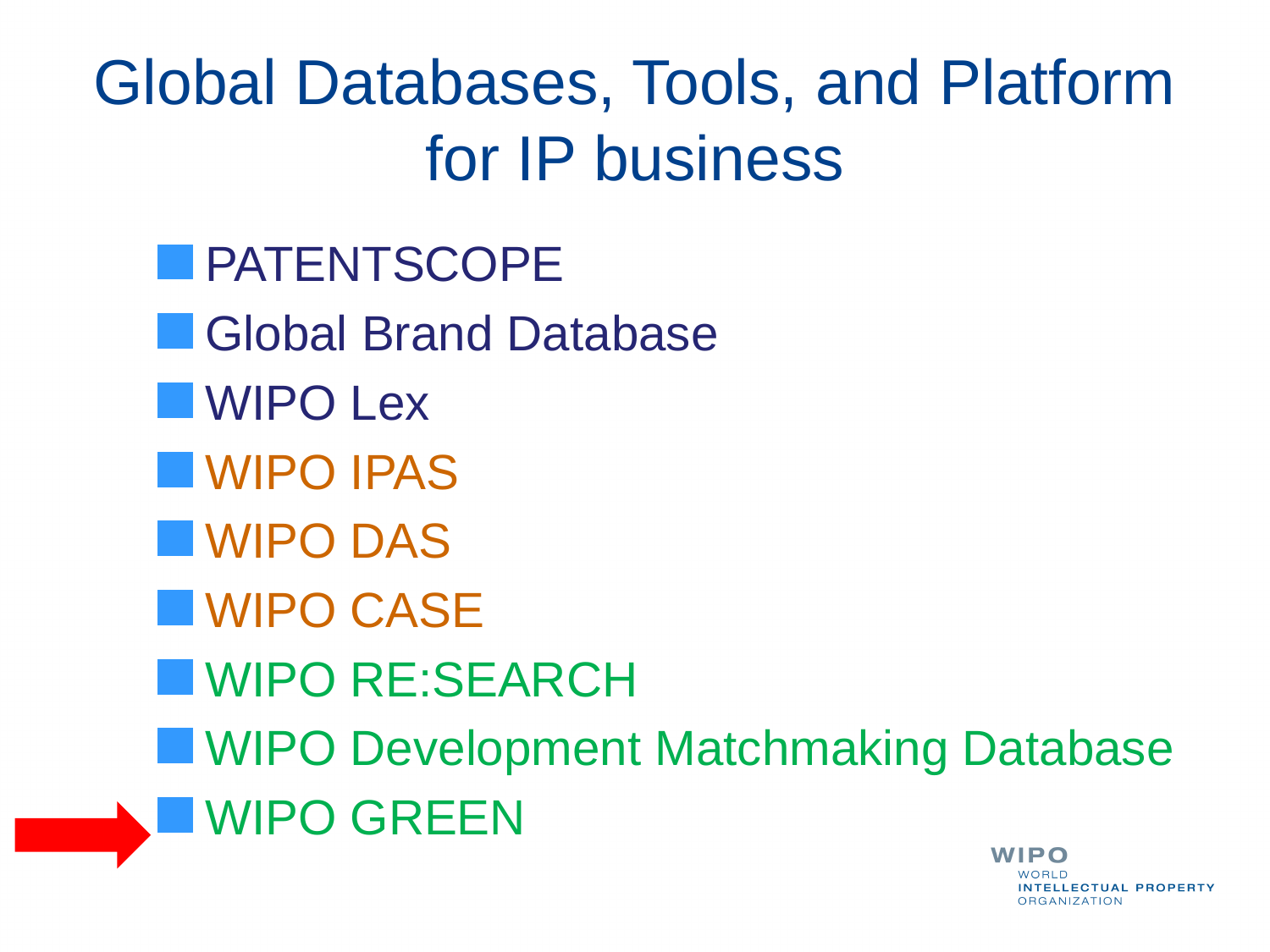

# Global Databases, Tools, and Platform for IP business
PATENTSCOPE
Global Brand Database
WIPO Lex
WIPO IPAS
WIPO DAS
WIPO CASE
WIPO RE:SEARCH
WIPO Development Matchmaking Database
WIPO GREEN